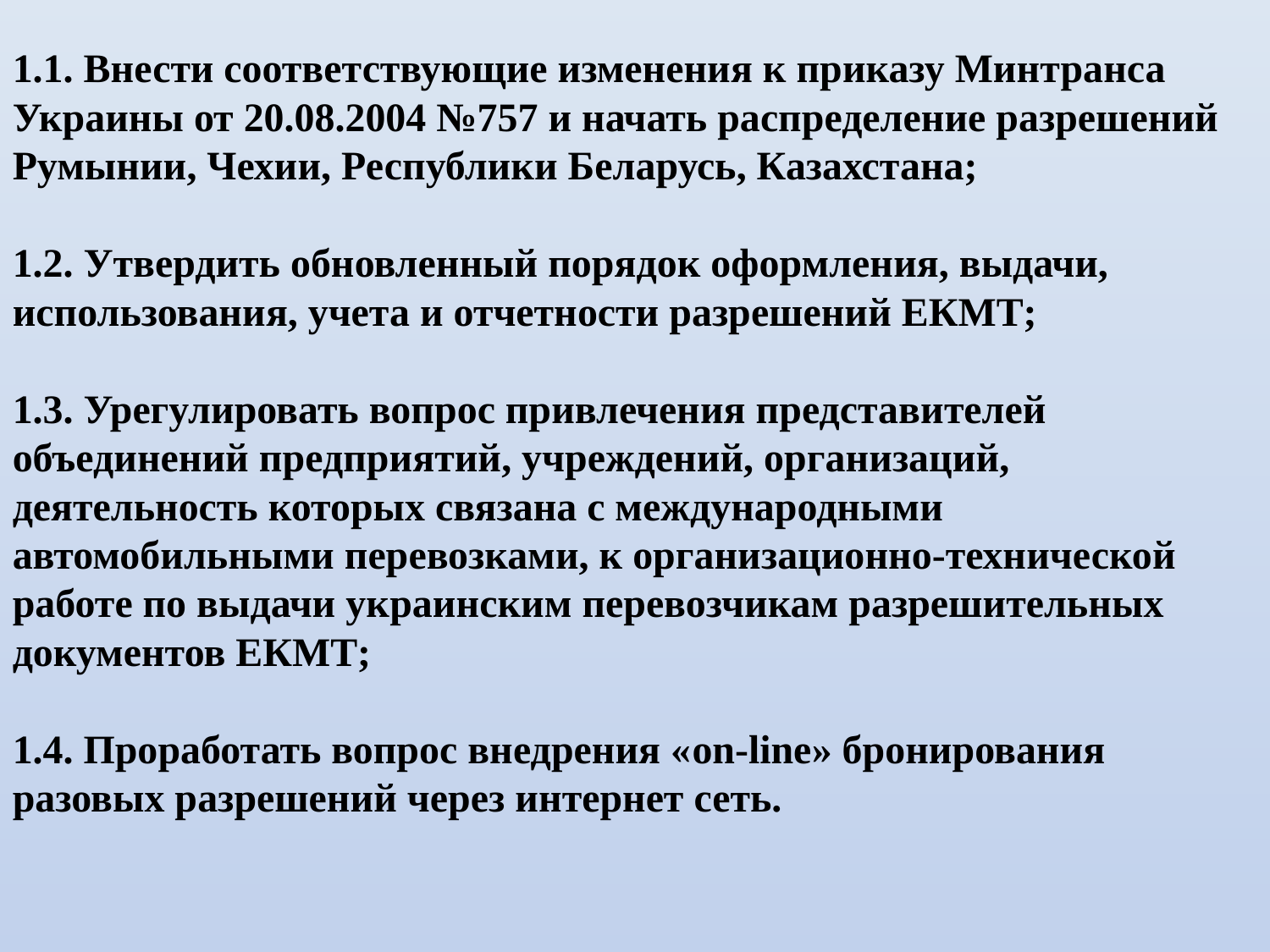

1.1. Внести соответствующие изменения к приказу Минтранса Украины от 20.08.2004 №757 и начать распределение разрешений Румынии, Чехии, Республики Беларусь, Казахстана;

1.2. Утвердить обновленный порядок оформления, выдачи, использования, учета и отчетности разрешений ЕКМТ;

1.3. Урегулировать вопрос привлечения представителей объединений предприятий, учреждений, организаций, деятельность которых связана с международными автомобильными перевозками, к организационно-технической работе по выдачи украинским перевозчикам разрешительных документов ЕКМТ;

1.4. Проработать вопрос внедрения «on-line» бронирования разовых разрешений через интернет сеть.